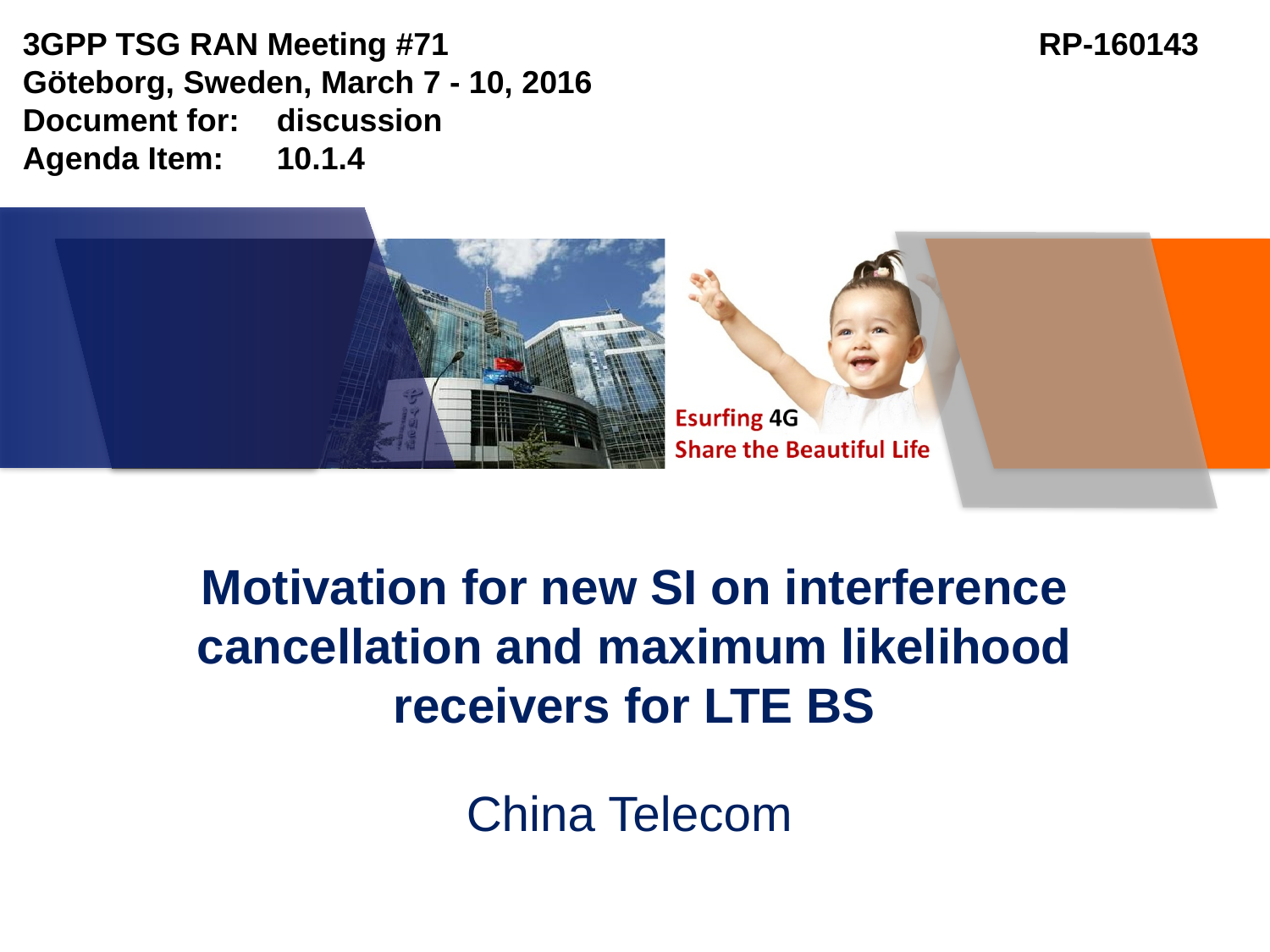

3GPP TSG RAN Meeting #71					RP-160143
Göteborg, Sweden, March 7 - 10, 2016
Document for:	discussion
Agenda Item:	10.1.4
# Motivation for new SI on interference cancellation and maximum likelihood receivers for LTE BS
China Telecom